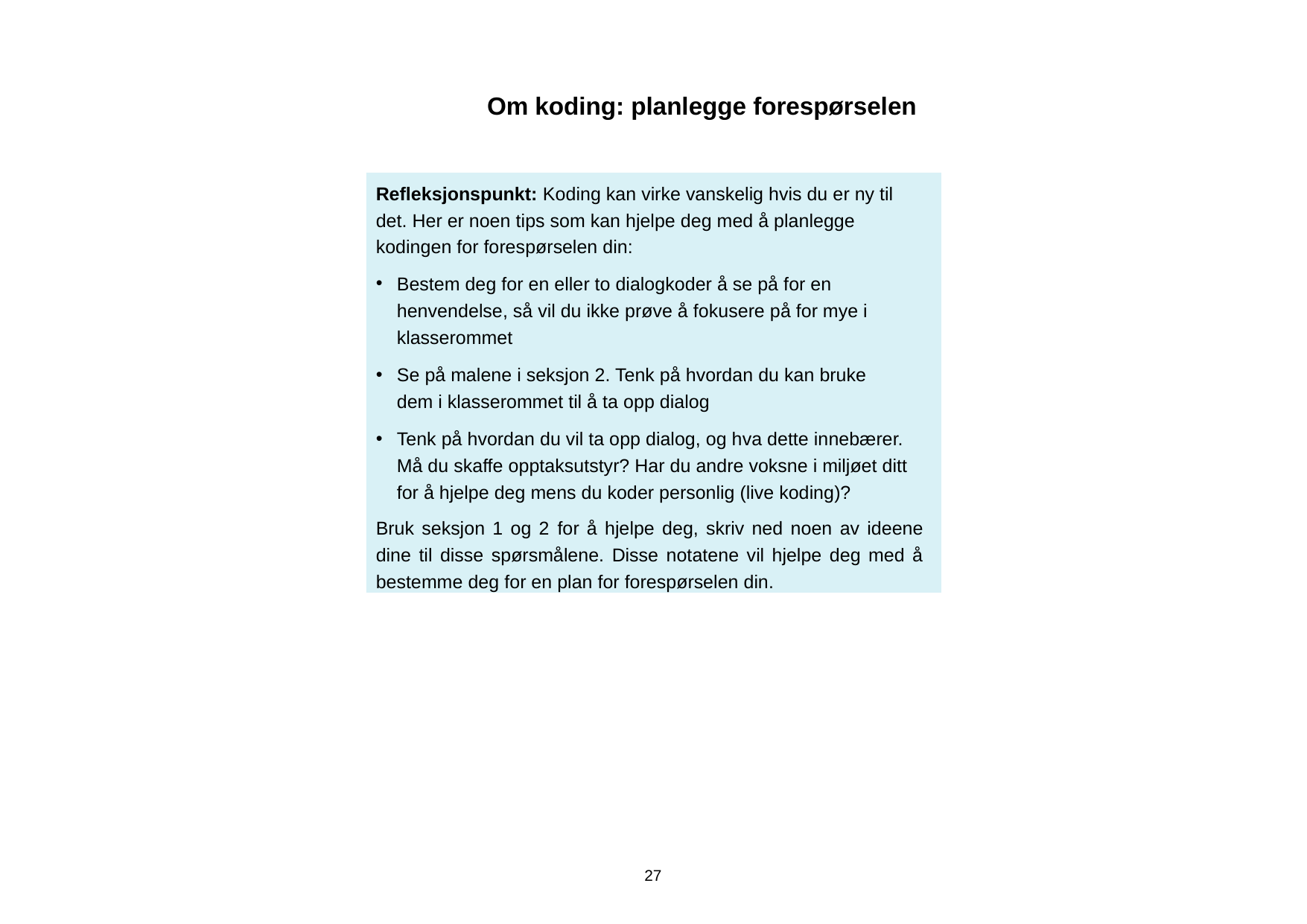

Om koding: planlegge forespørselen
Refleksjonspunkt: Koding kan virke vanskelig hvis du er ny til det. Her er noen tips som kan hjelpe deg med å planlegge kodingen for forespørselen din:
Bestem deg for en eller to dialogkoder å se på for en henvendelse, så vil du ikke prøve å fokusere på for mye i klasserommet
Se på malene i seksjon 2. Tenk på hvordan du kan bruke dem i klasserommet til å ta opp dialog
Tenk på hvordan du vil ta opp dialog, og hva dette innebærer. Må du skaffe opptaksutstyr? Har du andre voksne i miljøet ditt for å hjelpe deg mens du koder personlig (live koding)?
Bruk seksjon 1 og 2 for å hjelpe deg, skriv ned noen av ideene dine til disse spørsmålene. Disse notatene vil hjelpe deg med å bestemme deg for en plan for forespørselen din.
27